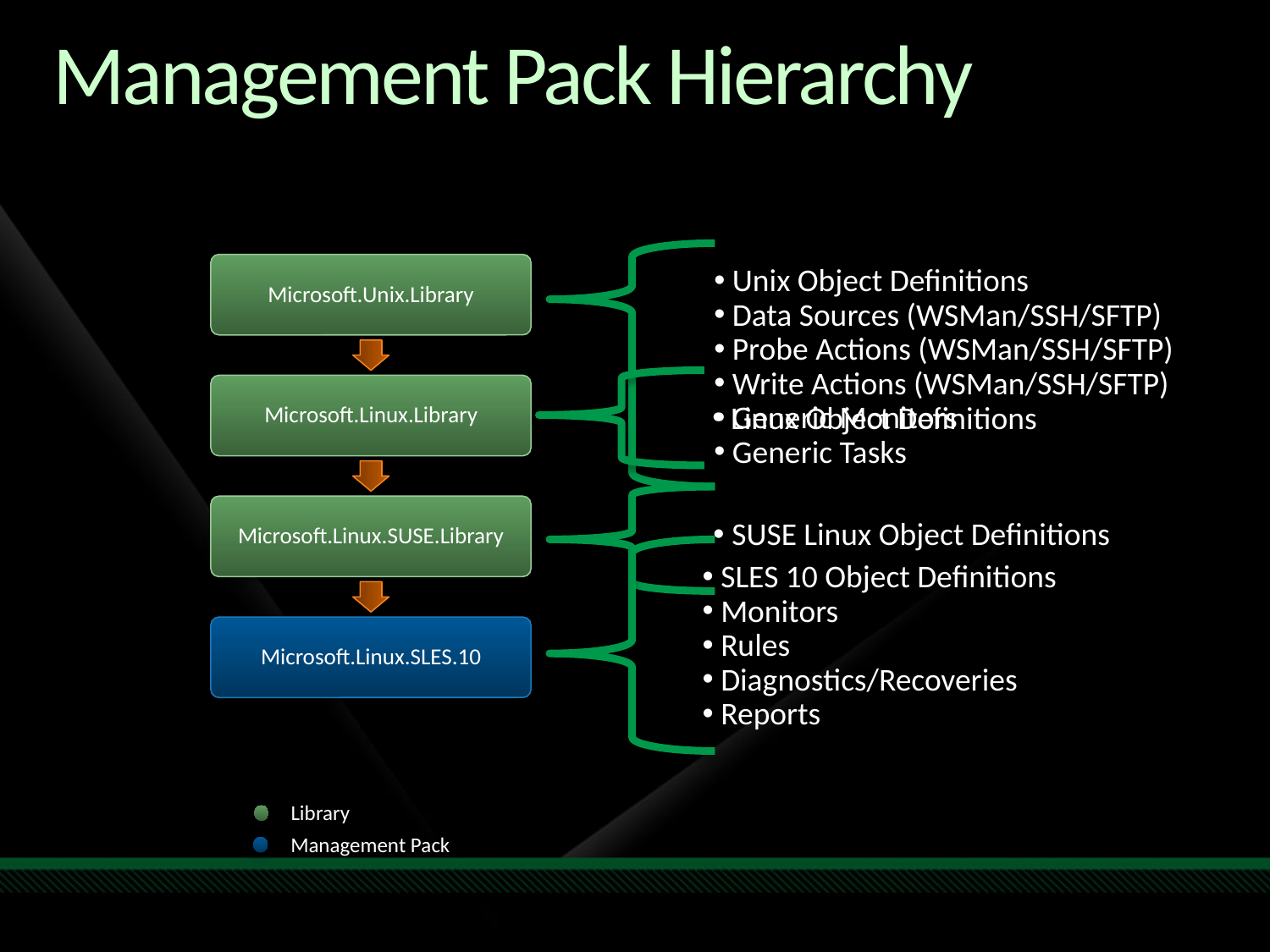

# Management Pack Hierarchy

Microsoft.Unix.Library
 Unix Object Definitions
 Data Sources (WSMan/SSH/SFTP)
 Probe Actions (WSMan/SSH/SFTP)
 Write Actions (WSMan/SSH/SFTP)
 Generic Monitors
 Generic Tasks

Microsoft.Linux.Library
 Linux Object Definitions

Microsoft.Linux.SUSE.Library
 SUSE Linux Object Definitions

 SLES 10 Object Definitions
 Monitors
 Rules
 Diagnostics/Recoveries
 Reports

Microsoft.Linux.SLES.10
Library

Management Pack